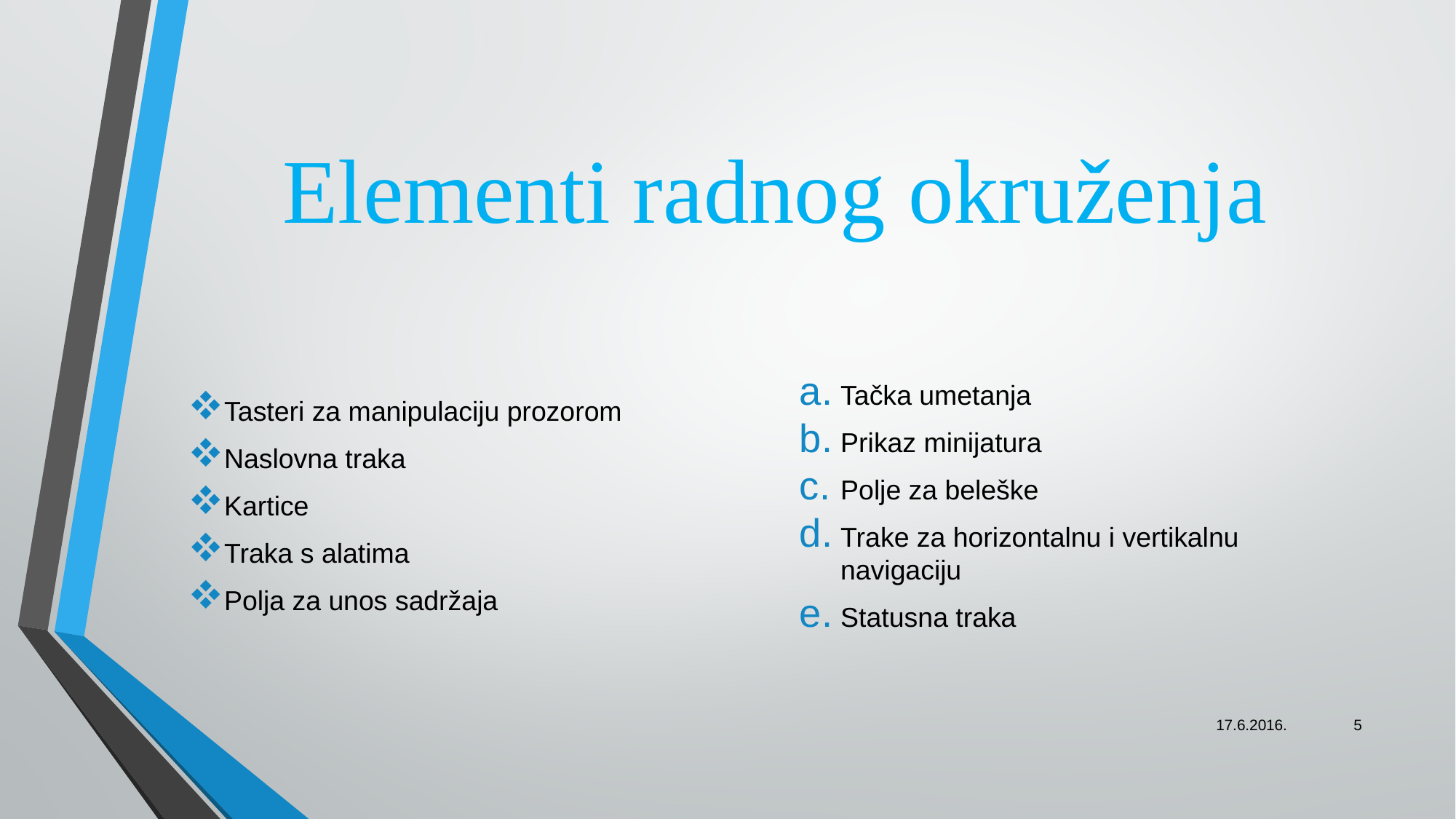

# Elementi radnog okruženja
Tasteri za manipulaciju prozorom
Naslovna traka
Kartice
Traka s alatima
Polja za unos sadržaja
Tačka umetanja
Prikaz minijatura
Polje za beleške
Trake za horizontalnu i vertikalnu navigaciju
Statusna traka
17.6.2016.
5